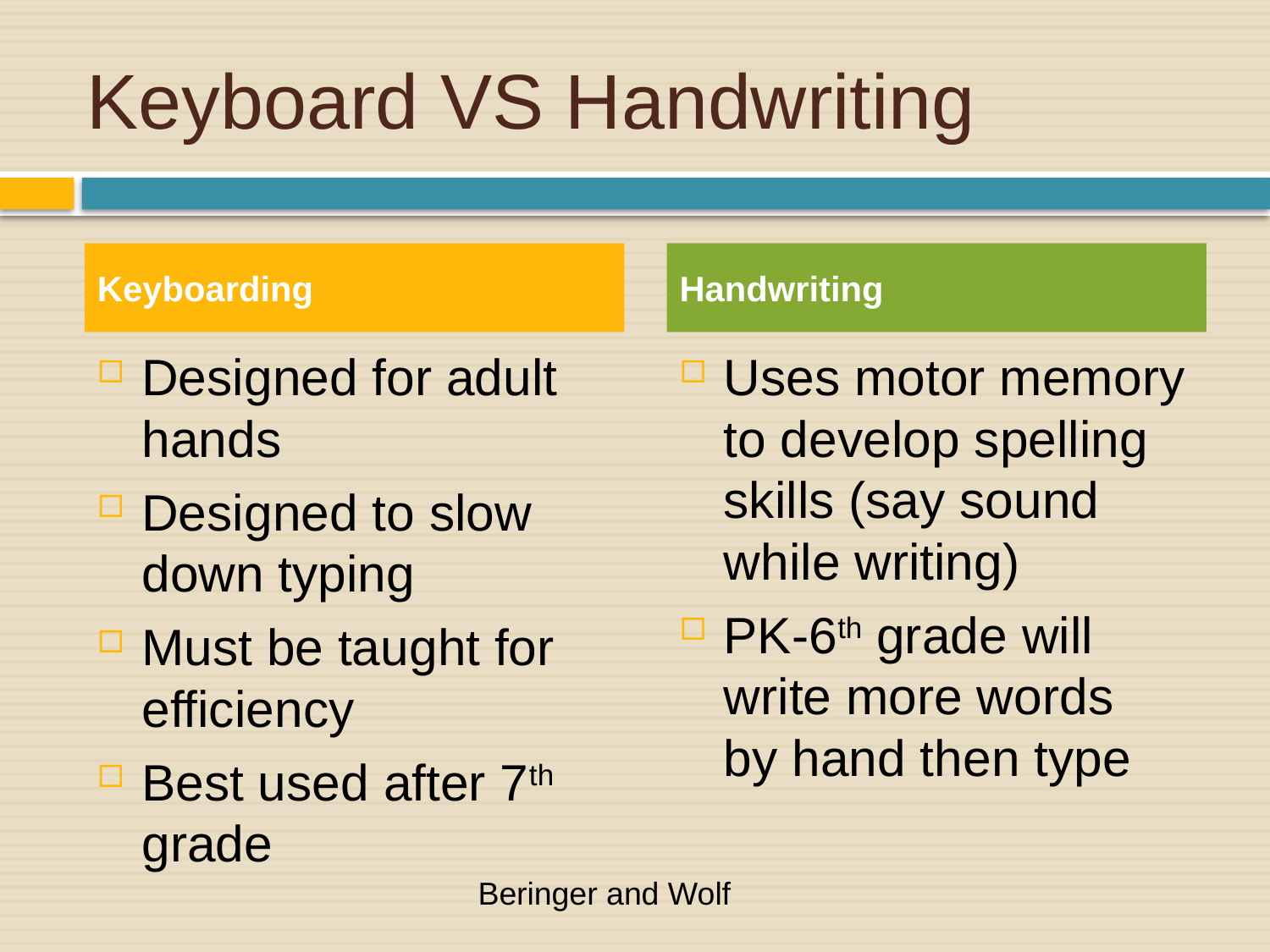

# Keyboard VS Handwriting
Keyboarding
Handwriting
Designed for adult hands
Designed to slow down typing
Must be taught for efficiency
Best used after 7th grade
Uses motor memory to develop spelling skills (say sound while writing)
PK-6th grade will write more words  by hand then type
Beringer and Wolf